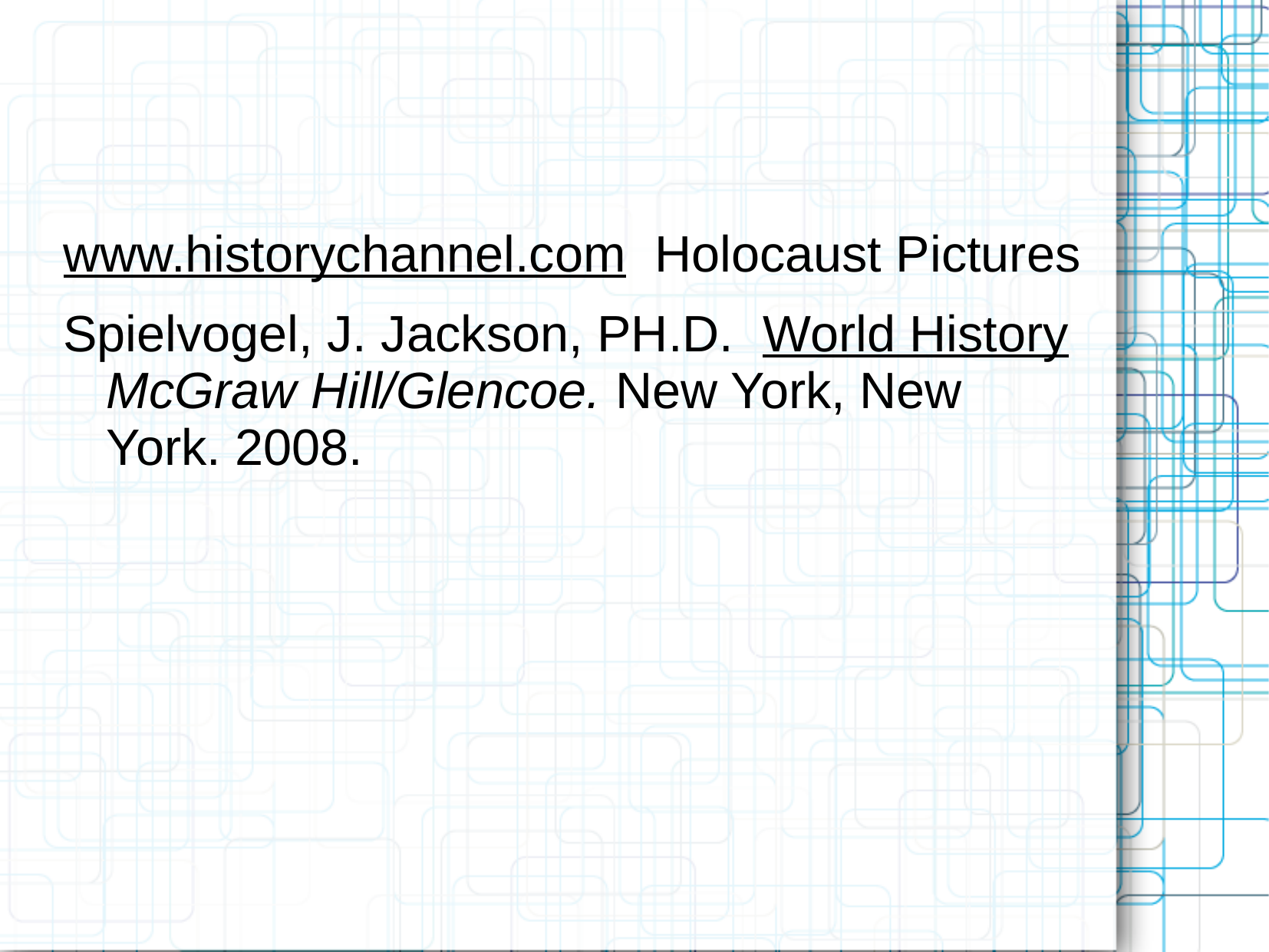

#
www.historychannel.com  Holocaust Pictures
Spielvogel, J. Jackson, PH.D.  World History McGraw Hill/Glencoe. New York, New York. 2008.